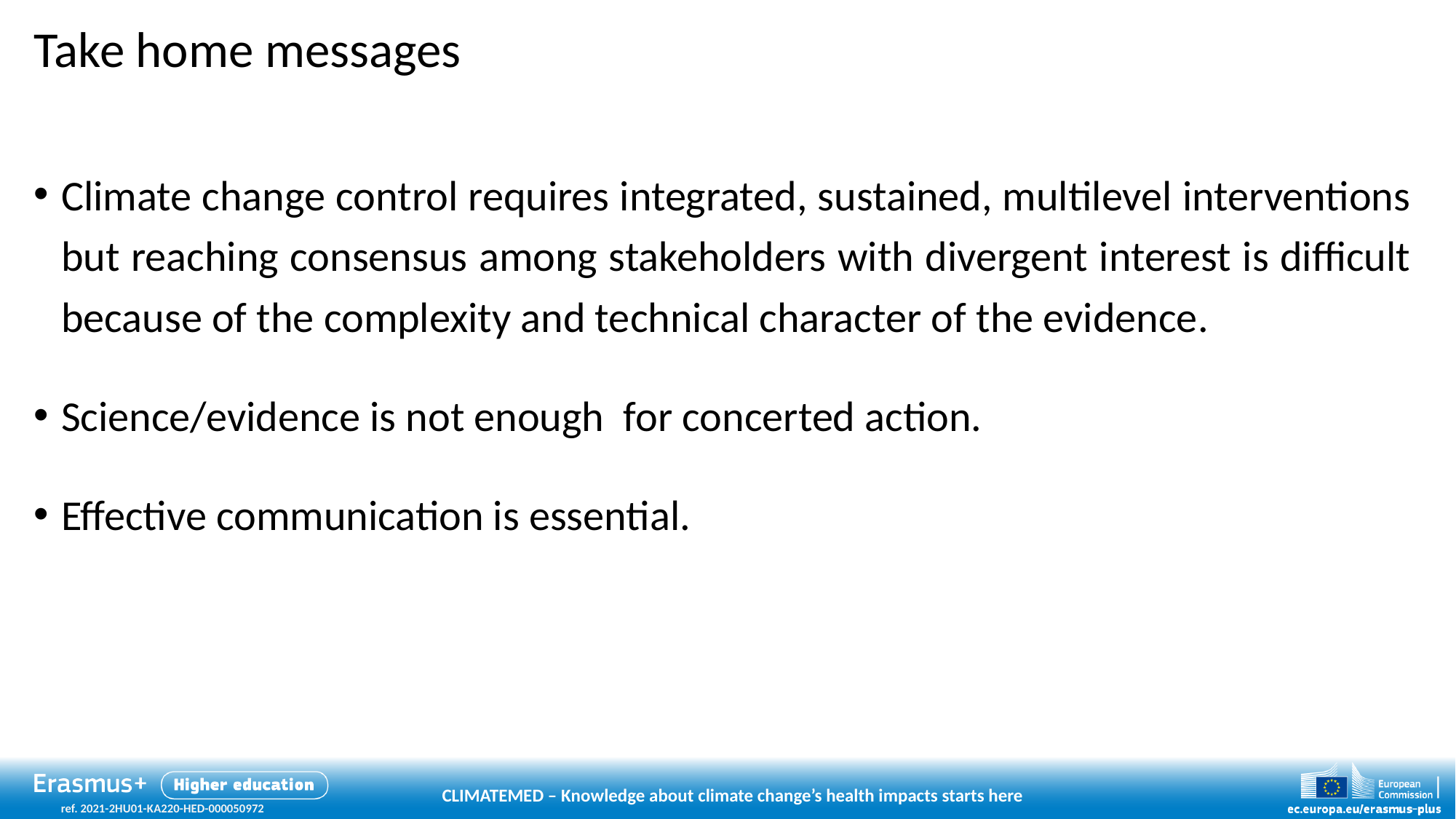

# Take home messages
Climate change control requires integrated, sustained, multilevel interventions but reaching consensus among stakeholders with divergent interest is difficult because of the complexity and technical character of the evidence.
Science/evidence is not enough  for concerted action.
Effective communication is essential.